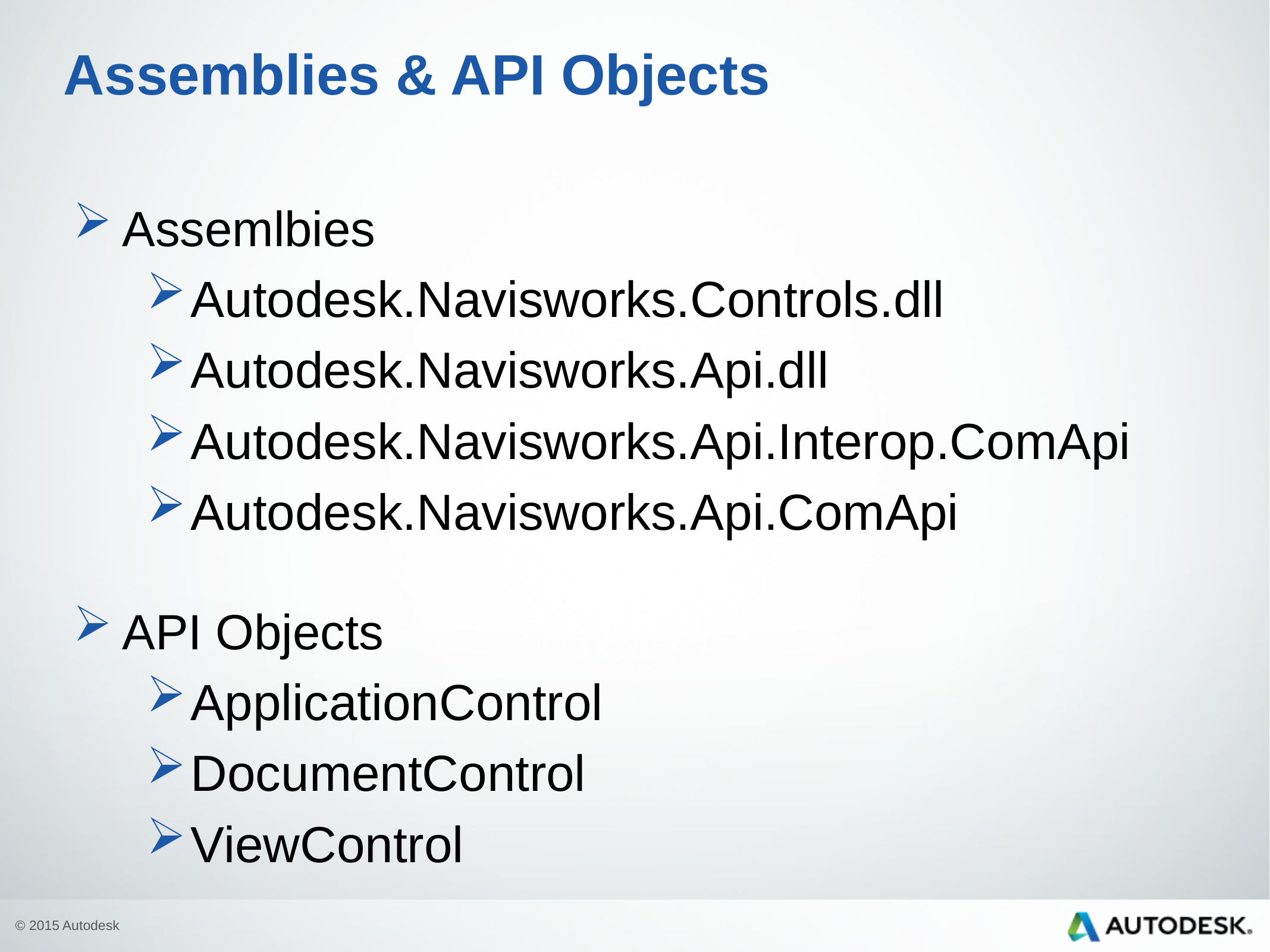

# Assemblies & API Objects
Assemlbies
Autodesk.Navisworks.Controls.dll
Autodesk.Navisworks.Api.dll
Autodesk.Navisworks.Api.Interop.ComApi
Autodesk.Navisworks.Api.ComApi

API Objects
ApplicationControl
DocumentControl
ViewControl